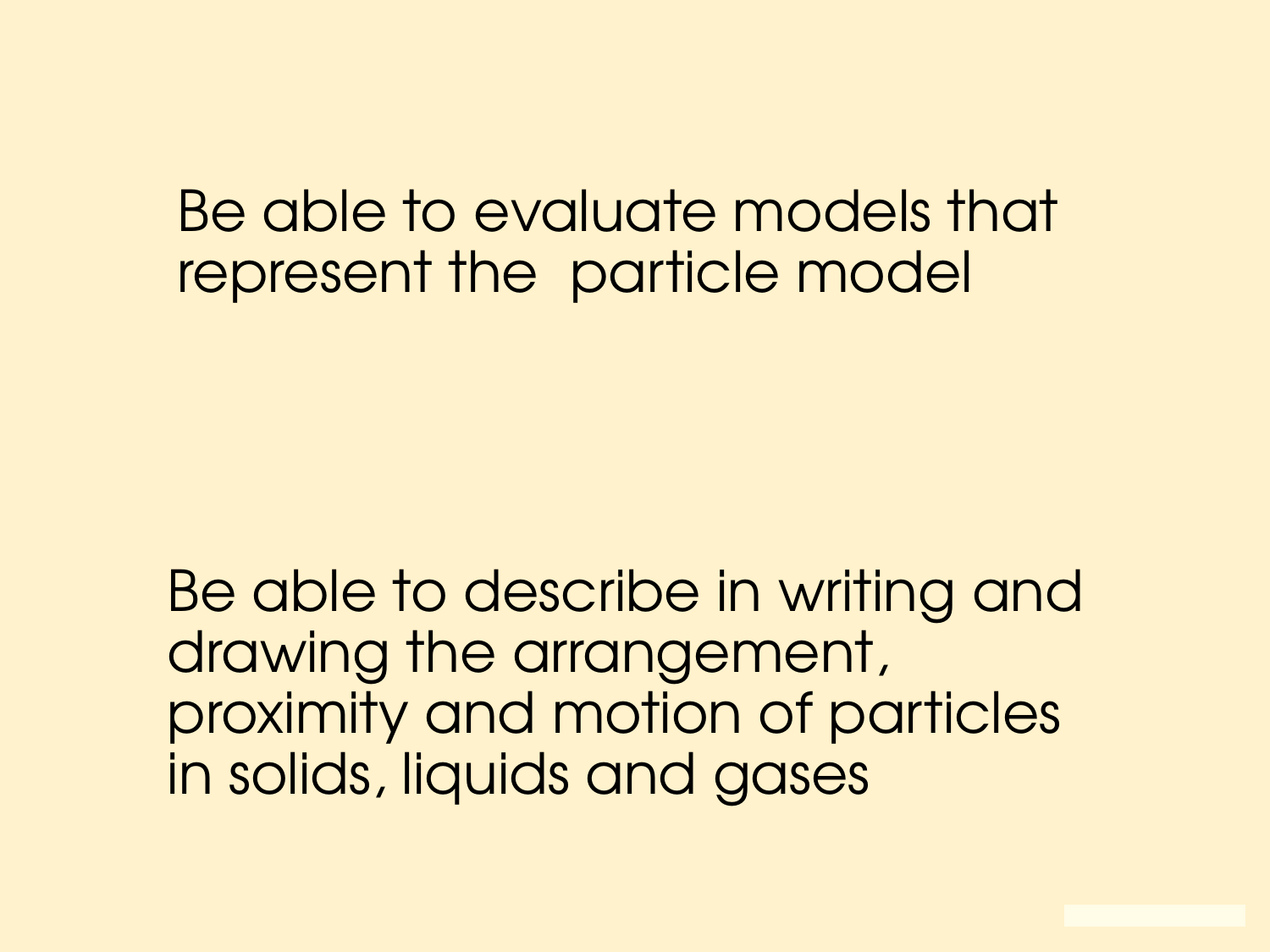

Be able to evaluate models that represent the  particle model
Be able to describe in writing and drawing the arrangement, proximity and motion of particles in solids, liquids and gases